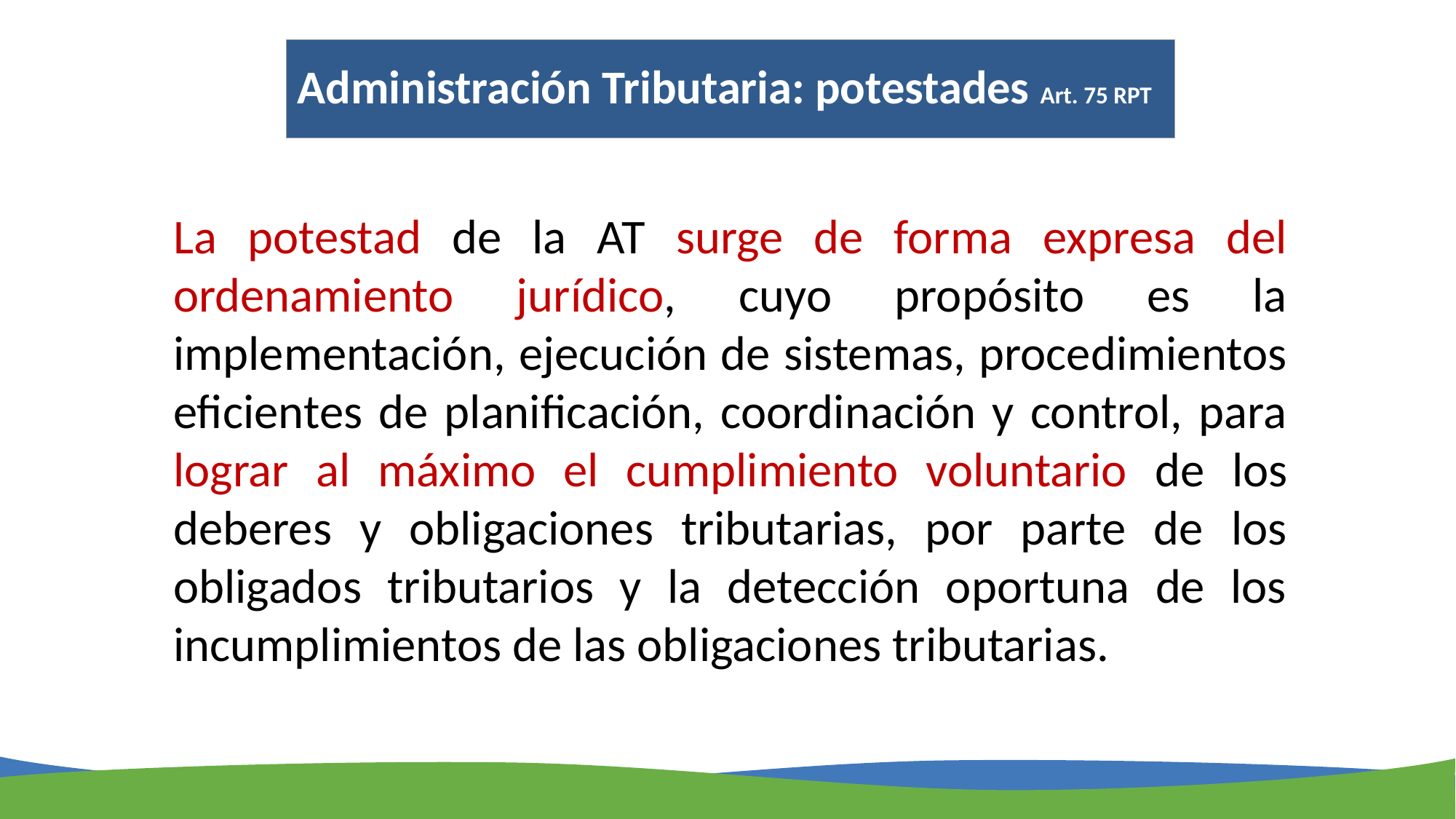

# Administración Tributaria: potestades Art. 75 RPT

La potestad de la AT surge de forma expresa del ordenamiento jurídico, cuyo propósito es la implementación, ejecución de sistemas, procedimientos eficientes de planificación, coordinación y control, para lograr al máximo el cumplimiento voluntario de los deberes y obligaciones tributarias, por parte de los obligados tributarios y la detección oportuna de los incumplimientos de las obligaciones tributarias.